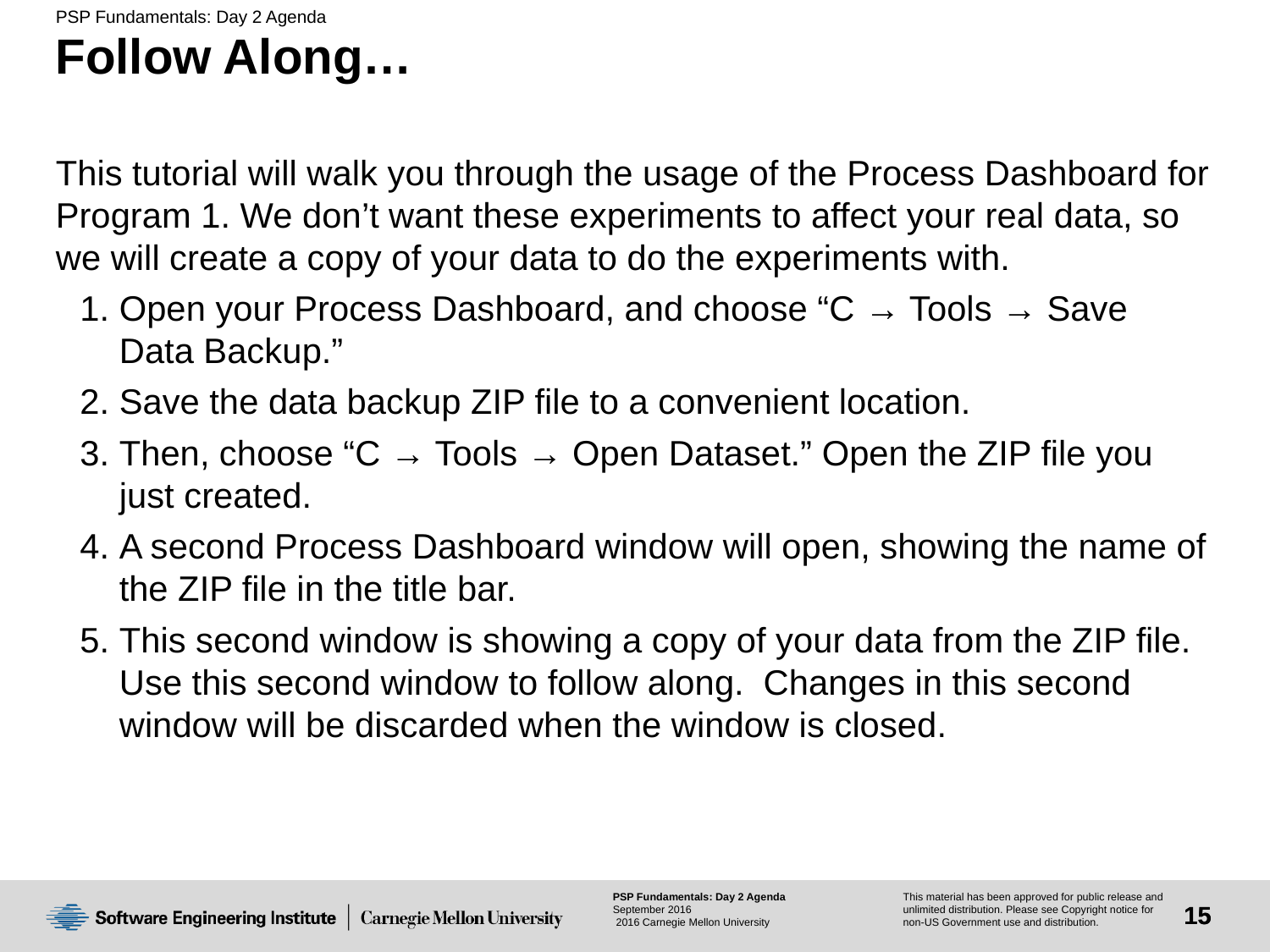

# Follow Along…
This tutorial will walk you through the usage of the Process Dashboard for Program 1. We don’t want these experiments to affect your real data, so we will create a copy of your data to do the experiments with.
Open your Process Dashboard, and choose “C → Tools → Save Data Backup.”
Save the data backup ZIP file to a convenient location.
Then, choose “C → Tools → Open Dataset.” Open the ZIP file you just created.
A second Process Dashboard window will open, showing the name of the ZIP file in the title bar.
This second window is showing a copy of your data from the ZIP file. Use this second window to follow along.  Changes in this second window will be discarded when the window is closed.